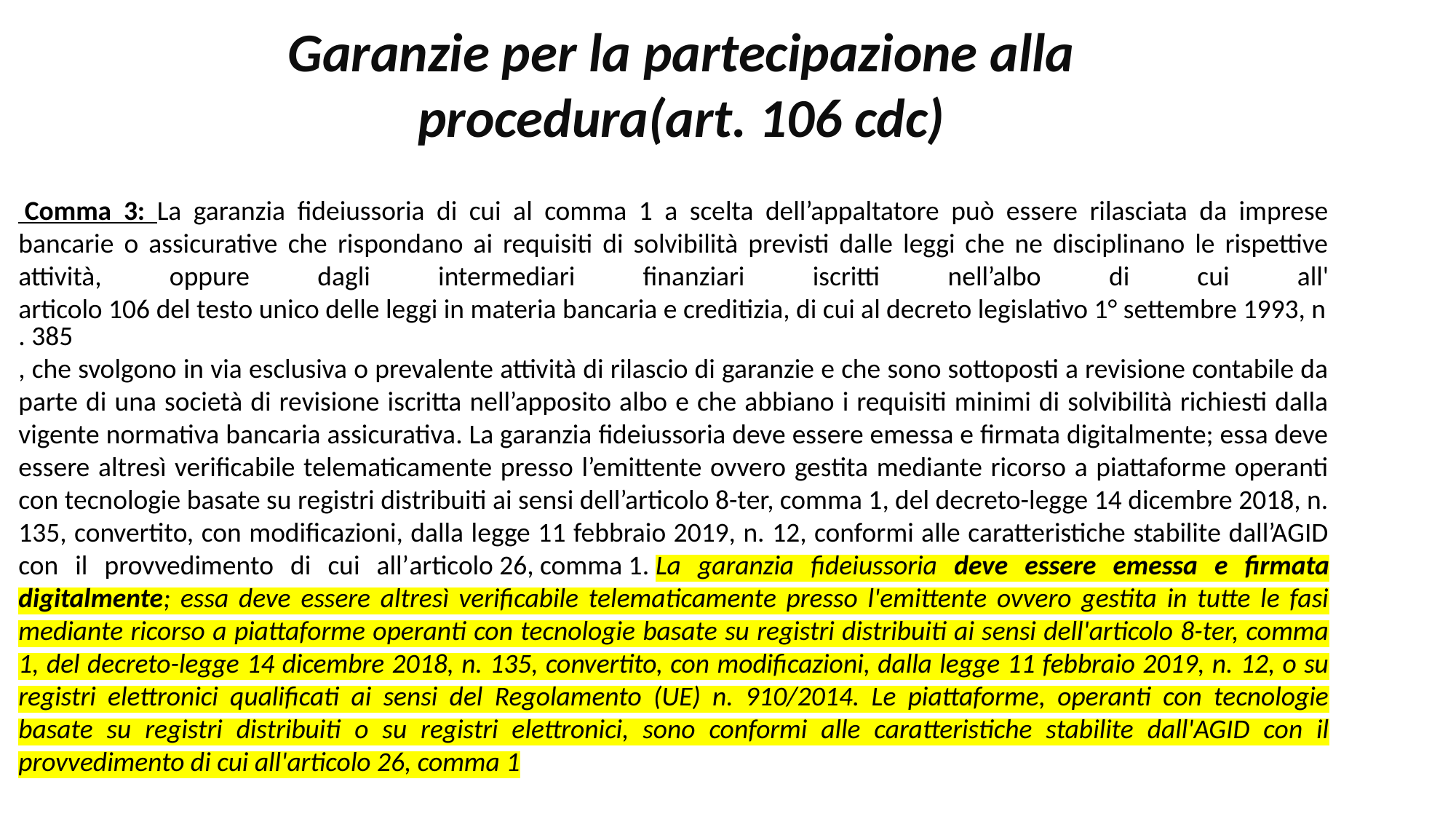

Garanzie per la partecipazione alla procedura(art. 106 cdc)

 Comma 3: La garanzia fideiussoria di cui al comma 1 a scelta dell’appaltatore può essere rilasciata da imprese bancarie o assicurative che rispondano ai requisiti di solvibilità previsti dalle leggi che ne disciplinano le rispettive attività, oppure dagli intermediari finanziari iscritti nell’albo di cui all'articolo 106 del testo unico delle leggi in materia bancaria e creditizia, di cui al decreto legislativo 1° settembre 1993, n. 385, che svolgono in via esclusiva o prevalente attività di rilascio di garanzie e che sono sottoposti a revisione contabile da parte di una società di revisione iscritta nell’apposito albo e che abbiano i requisiti minimi di solvibilità richiesti dalla vigente normativa bancaria assicurativa. La garanzia fideiussoria deve essere emessa e firmata digitalmente; essa deve essere altresì verificabile telematicamente presso l’emittente ovvero gestita mediante ricorso a piattaforme operanti con tecnologie basate su registri distribuiti ai sensi dell’articolo 8-ter, comma 1, del decreto-legge 14 dicembre 2018, n. 135, convertito, con modificazioni, dalla legge 11 febbraio 2019, n. 12, conformi alle caratteristiche stabilite dall’AGID con il provvedimento di cui all’articolo 26, comma 1. La garanzia fideiussoria deve essere emessa e firmata digitalmente; essa deve essere altresì verificabile telematicamente presso l'emittente ovvero gestita in tutte le fasi mediante ricorso a piattaforme operanti con tecnologie basate su registri distribuiti ai sensi dell'articolo 8-ter, comma 1, del decreto-legge 14 dicembre 2018, n. 135, convertito, con modificazioni, dalla legge 11 febbraio 2019, n. 12, o su registri elettronici qualificati ai sensi del Regolamento (UE) n. 910/2014. Le piattaforme, operanti con tecnologie basate su registri distribuiti o su registri elettronici, sono conformi alle caratteristiche stabilite dall'AGID con il provvedimento di cui all'articolo 26, comma 1